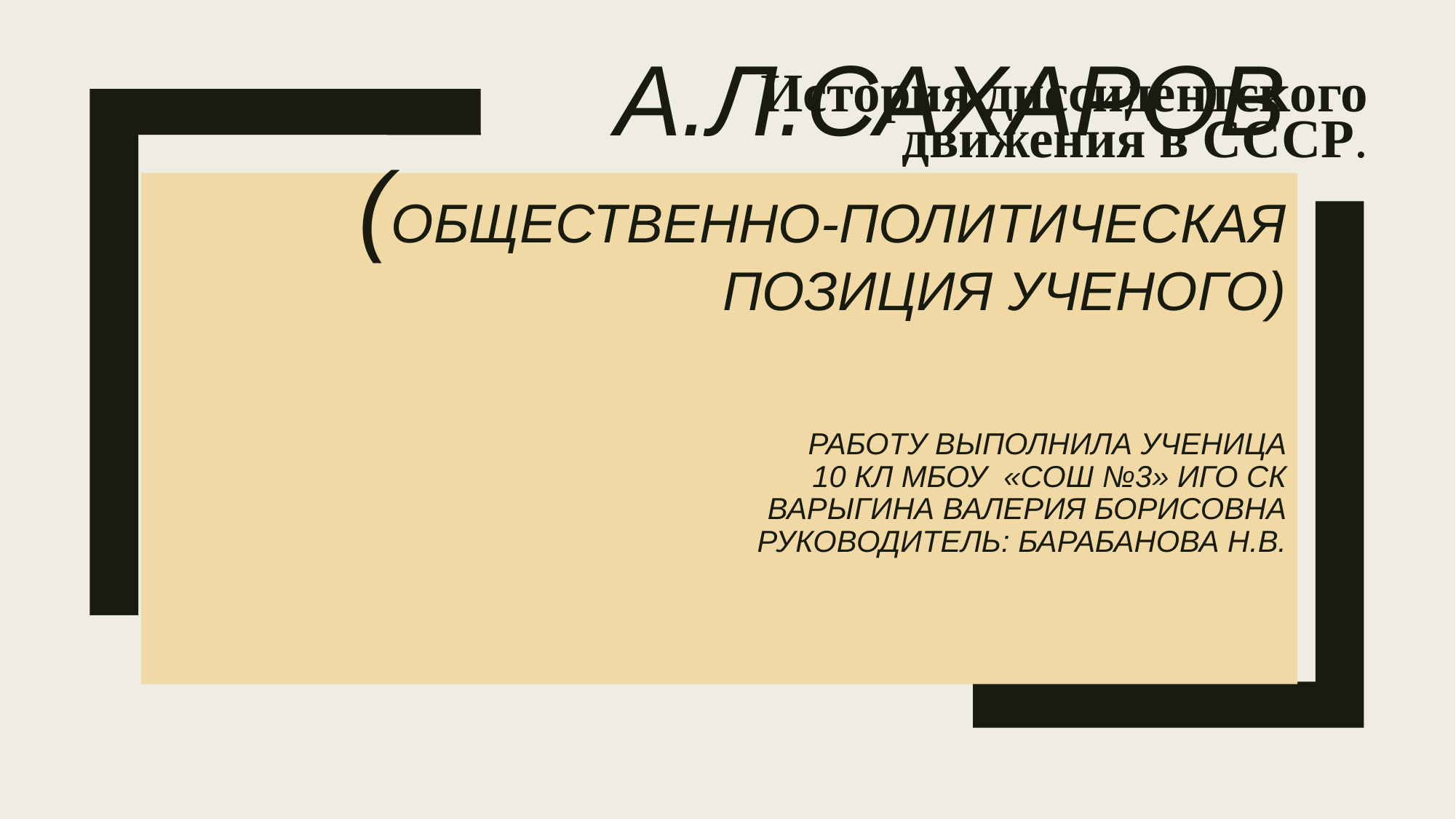

История диссидентского движения в СССР.
# А.Л.Сахаров (общественно-политическая позиция ученого) работу выполнила ученица 10 кл МБОУ  «СОШ №3» ИГО СК Варыгина Валерия Борисовна Руководитель: Барабанова Н.В.